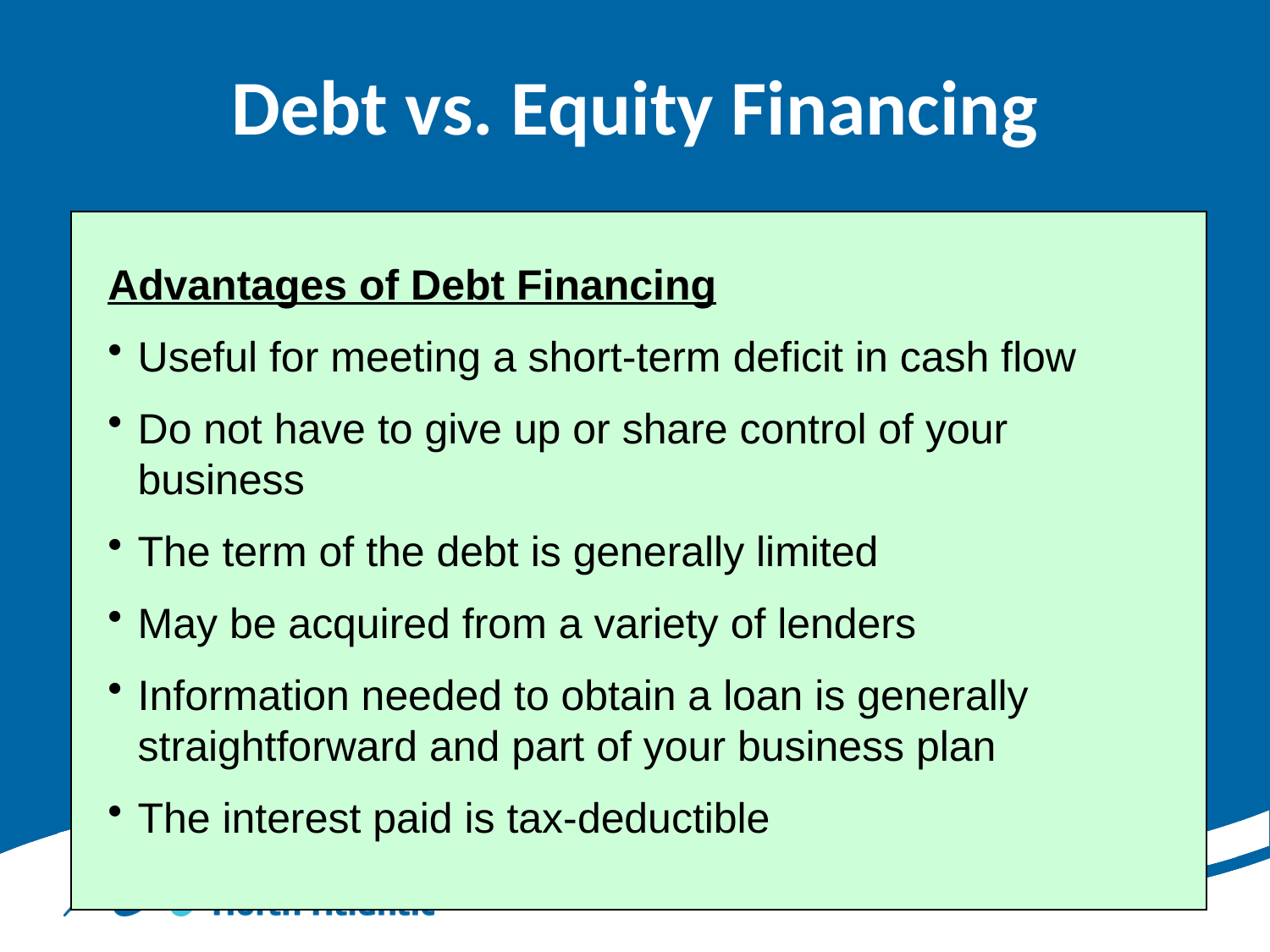

# Debt vs. Equity Financing

Advantages of Debt Financing
Useful for meeting a short-term deficit in cash flow
Do not have to give up or share control of your business
The term of the debt is generally limited
May be acquired from a variety of lenders
Information needed to obtain a loan is generally straightforward and part of your business plan
The interest paid is tax-deductible